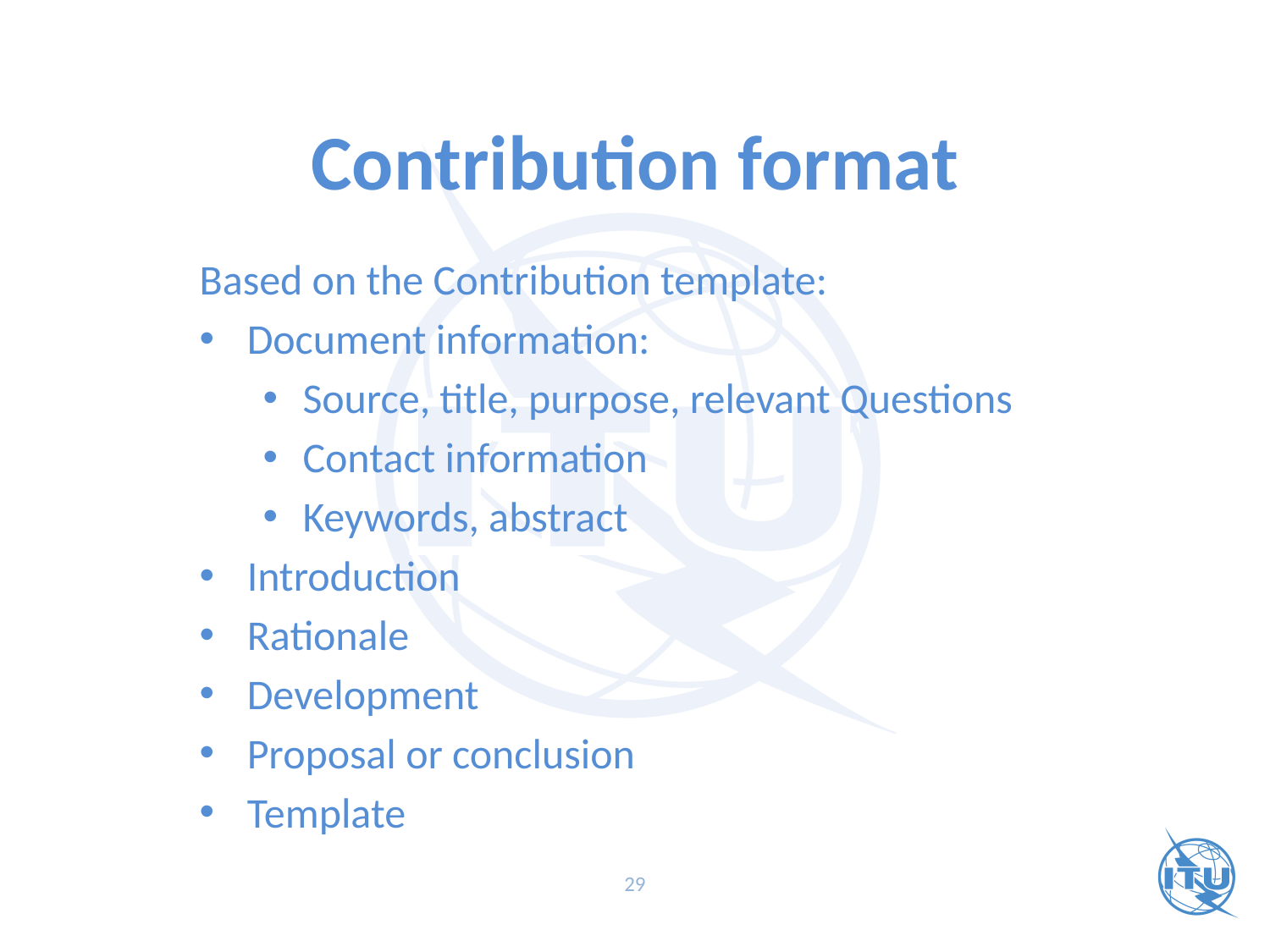

# Contribution format
Based on the Contribution template:
Document information:
Source, title, purpose, relevant Questions
Contact information
Keywords, abstract
Introduction
Rationale
Development
Proposal or conclusion
Template
29